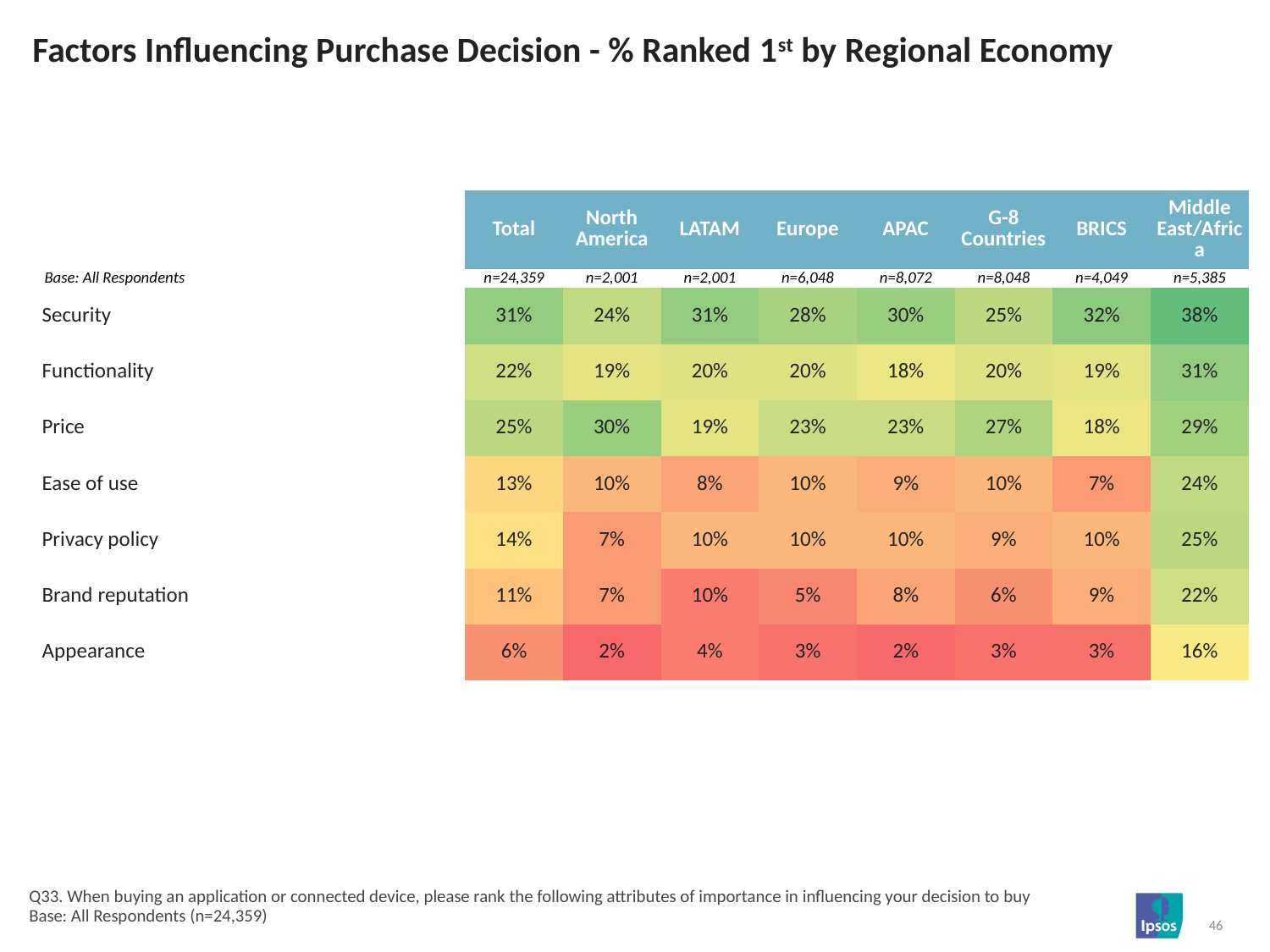

# Factors Influencing Purchase Decision - % Ranked 1st by Regional Economy
|  | Total | North America | LATAM | Europe | APAC | G-8 Countries | BRICS | Middle East/Africa |
| --- | --- | --- | --- | --- | --- | --- | --- | --- |
| Base: All Respondents | n=24,359 | n=2,001 | n=2,001 | n=6,048 | n=8,072 | n=8,048 | n=4,049 | n=5,385 |
| Security | 31% | 24% | 31% | 28% | 30% | 25% | 32% | 38% |
| Functionality | 22% | 19% | 20% | 20% | 18% | 20% | 19% | 31% |
| Price | 25% | 30% | 19% | 23% | 23% | 27% | 18% | 29% |
| Ease of use | 13% | 10% | 8% | 10% | 9% | 10% | 7% | 24% |
| Privacy policy | 14% | 7% | 10% | 10% | 10% | 9% | 10% | 25% |
| Brand reputation | 11% | 7% | 10% | 5% | 8% | 6% | 9% | 22% |
| Appearance | 6% | 2% | 4% | 3% | 2% | 3% | 3% | 16% |
Q33. When buying an application or connected device, please rank the following attributes of importance in influencing your decision to buy Base: All Respondents (n=24,359)